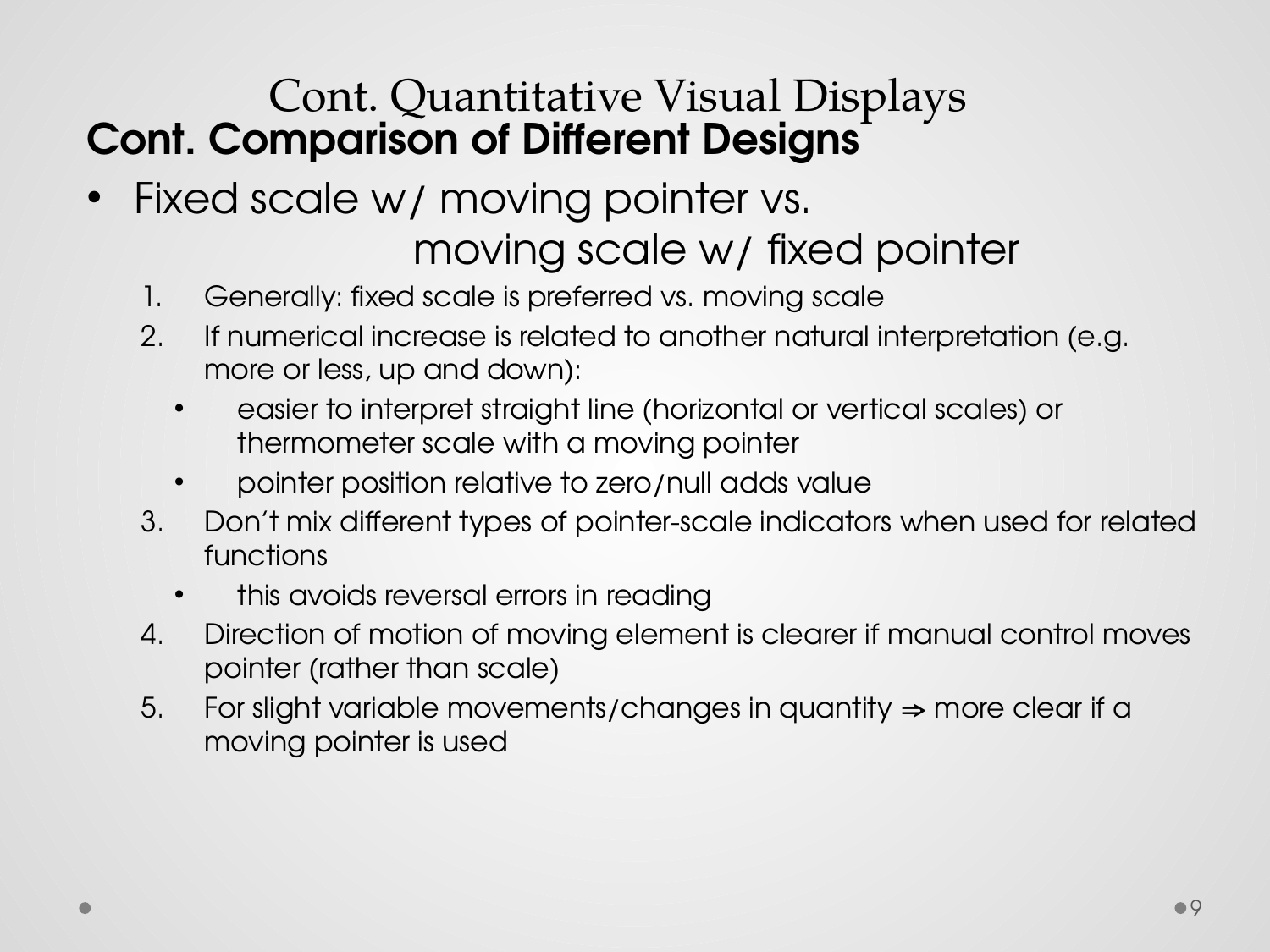

# Cont. Quantitative Visual Displays

Cont. Comparison of Different Designs
Fixed scale w/ moving pointer vs.
                        moving scale w/ fixed pointer
Generally: fixed scale is preferred vs. moving scale
If numerical increase is related to another natural interpretation (e.g. more or less, up and down):
easier to interpret straight line (horizontal or vertical scales) or thermometer scale with a moving pointer
pointer position relative to zero/null adds value
Don’t mix different types of pointer-scale indicators when used for related functions
this avoids reversal errors in reading
Direction of motion of moving element is clearer if manual control moves pointer (rather than scale)
For slight variable movements/changes in quantity ⇒ more clear if a moving pointer is used
9